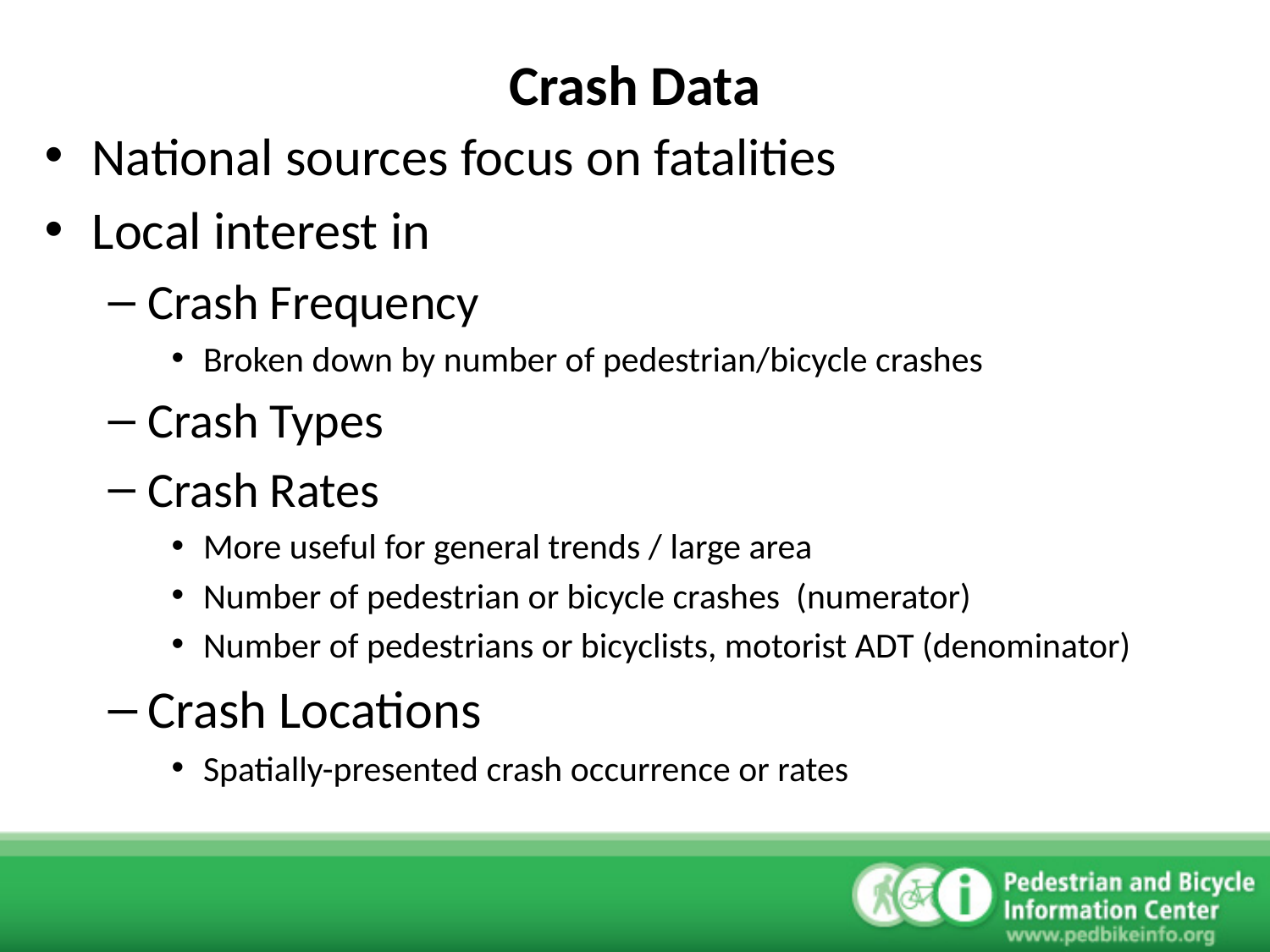

Crash Data
National sources focus on fatalities
Local interest in
Crash Frequency
Broken down by number of pedestrian/bicycle crashes
Crash Types
Crash Rates
More useful for general trends / large area
Number of pedestrian or bicycle crashes  (numerator)
Number of pedestrians or bicyclists, motorist ADT (denominator)
Crash Locations
Spatially-presented crash occurrence or rates